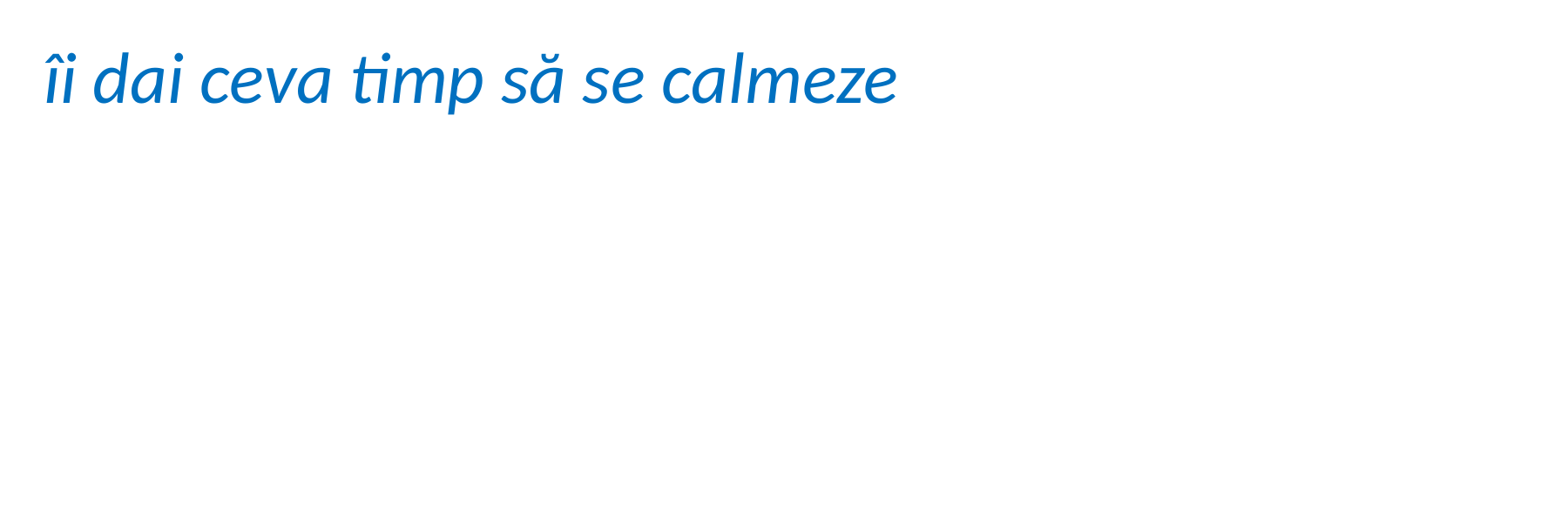

îi dai ceva timp să se calmeze